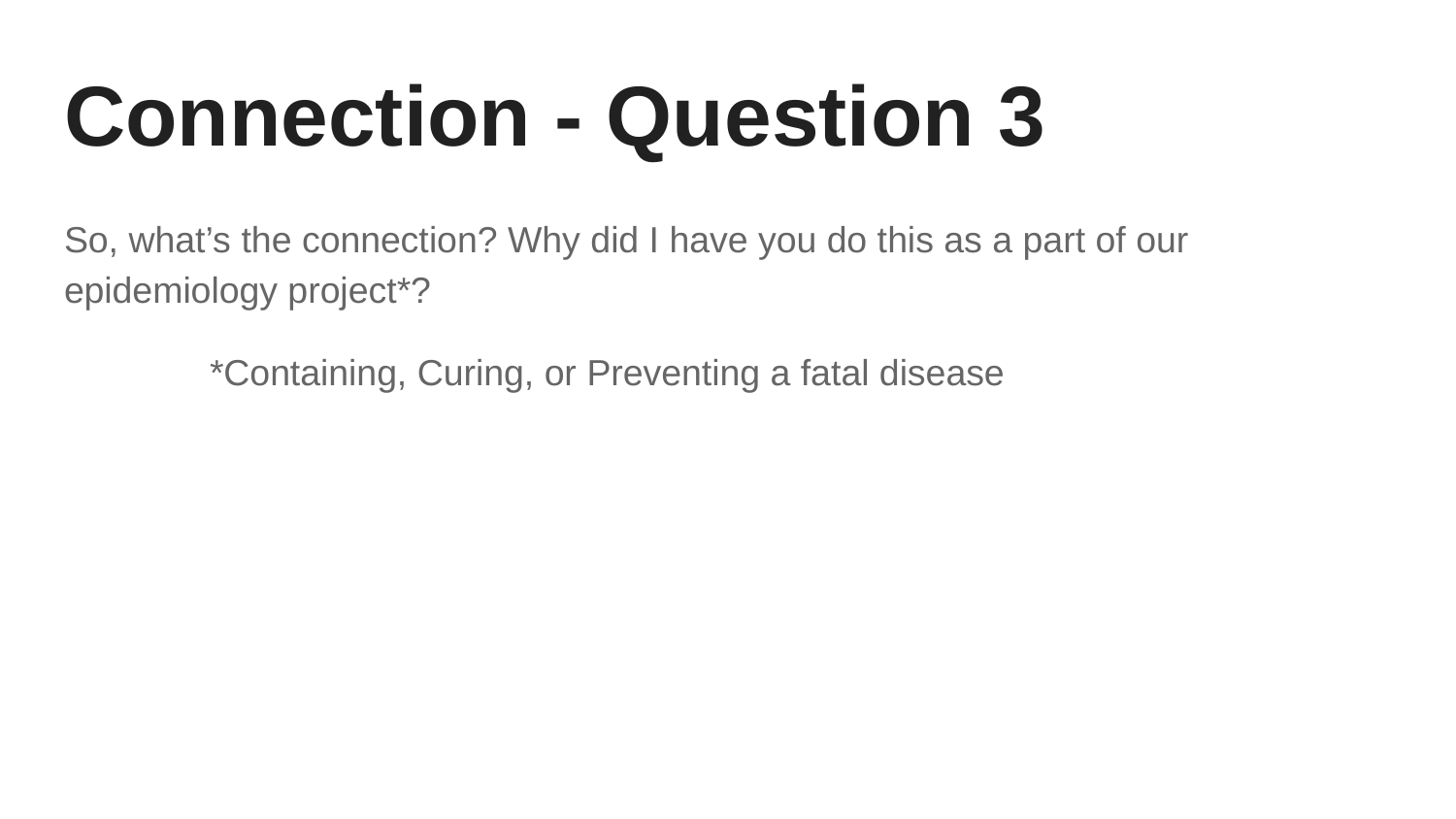

# Connection - Question 3
So, what’s the connection? Why did I have you do this as a part of our epidemiology project*?
	*Containing, Curing, or Preventing a fatal disease